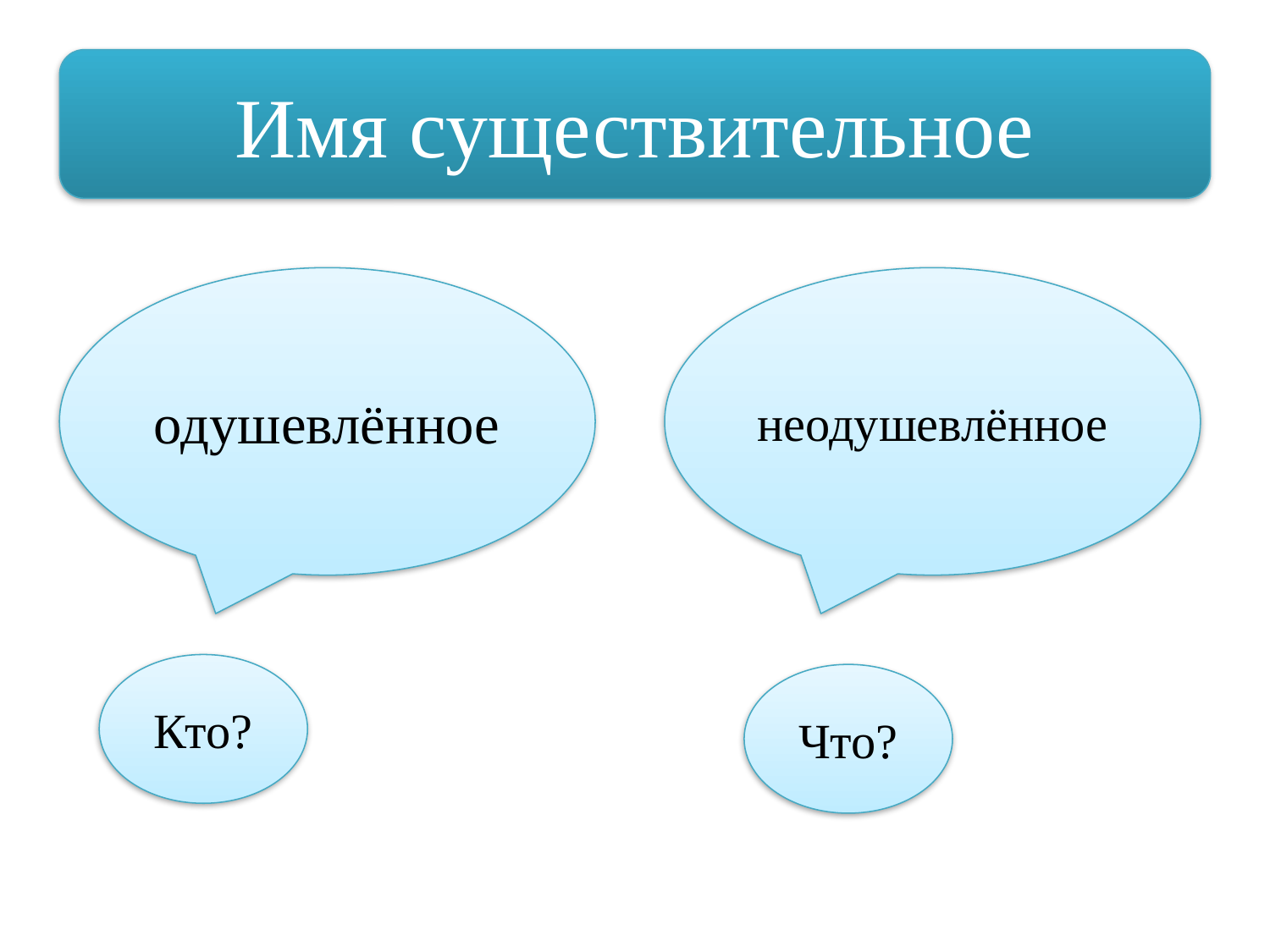

Имя существительное
#

одушевлённое
неодушевлённое
Кто?
Что?